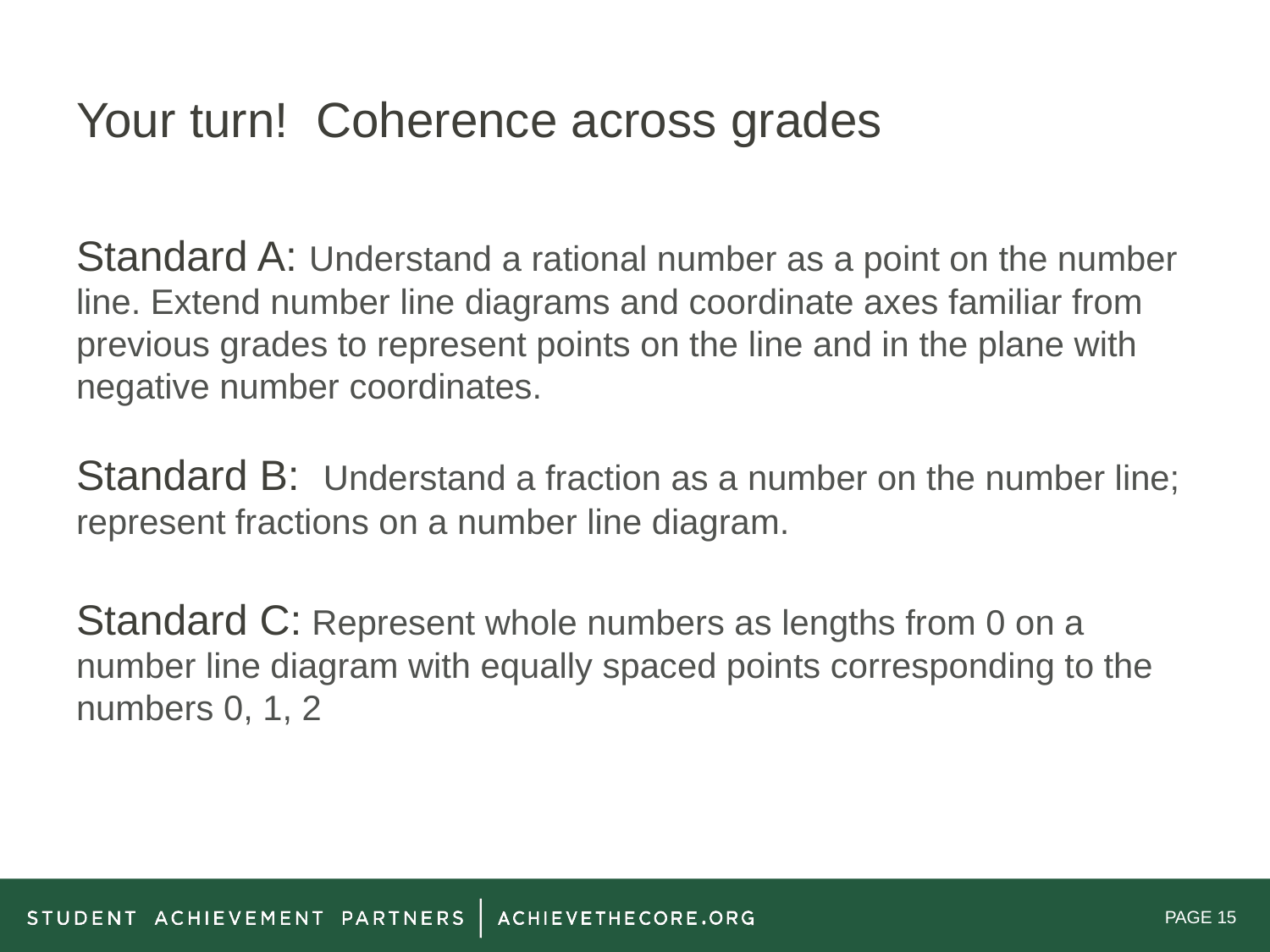

# Your turn!  Coherence across grades
Standard A: Understand a rational number as a point on the number line. Extend number line diagrams and coordinate axes familiar from previous grades to represent points on the line and in the plane with negative number coordinates.

Standard B:  Understand a fraction as a number on the number line; represent fractions on a number line diagram.

Standard C: Represent whole numbers as lengths from 0 on a number line diagram with equally spaced points corresponding to the numbers 0, 1, 2